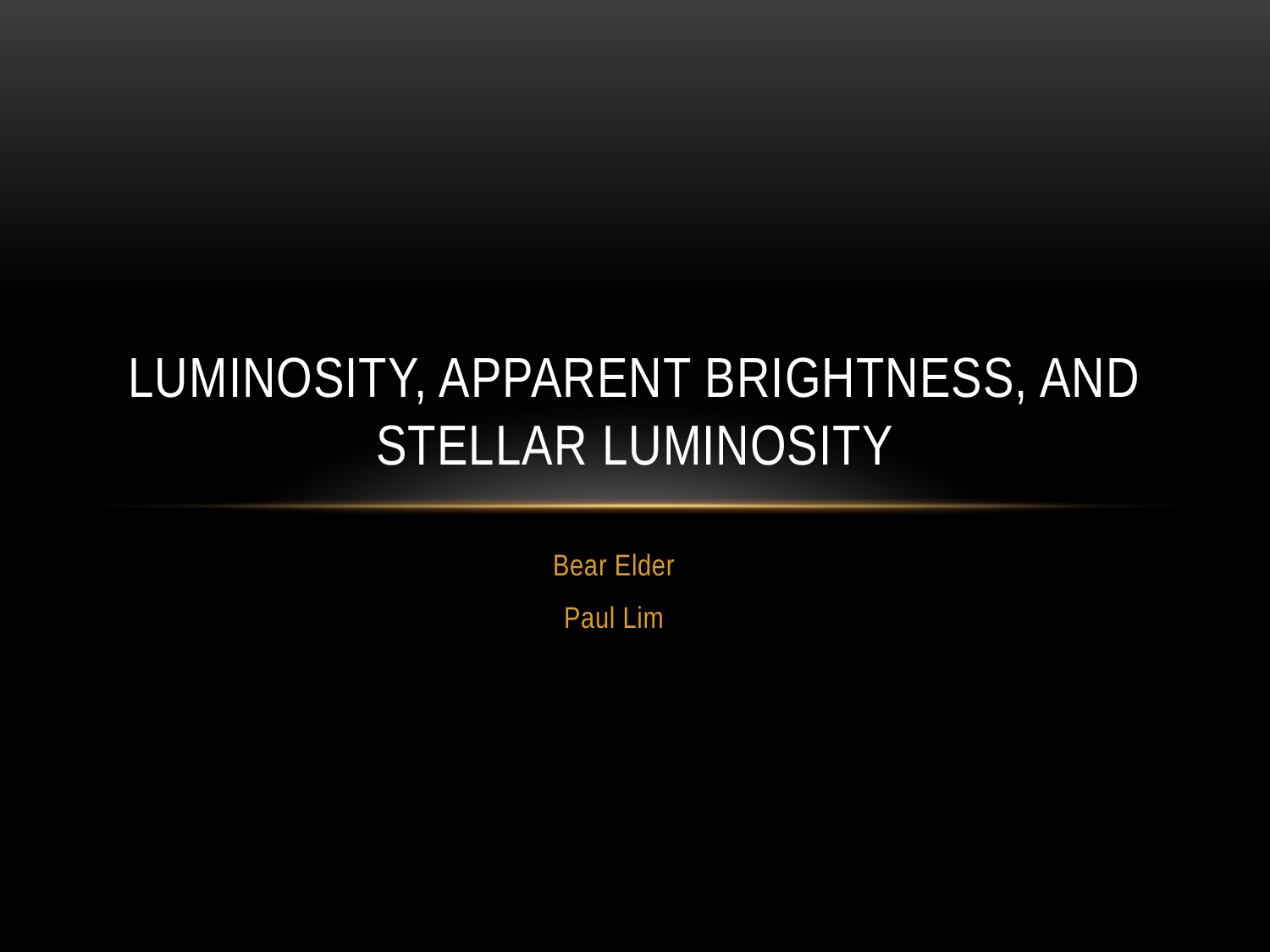

# Luminosity, Apparent Brightness, and stellar Luminosity
Bear Elder
Paul Lim